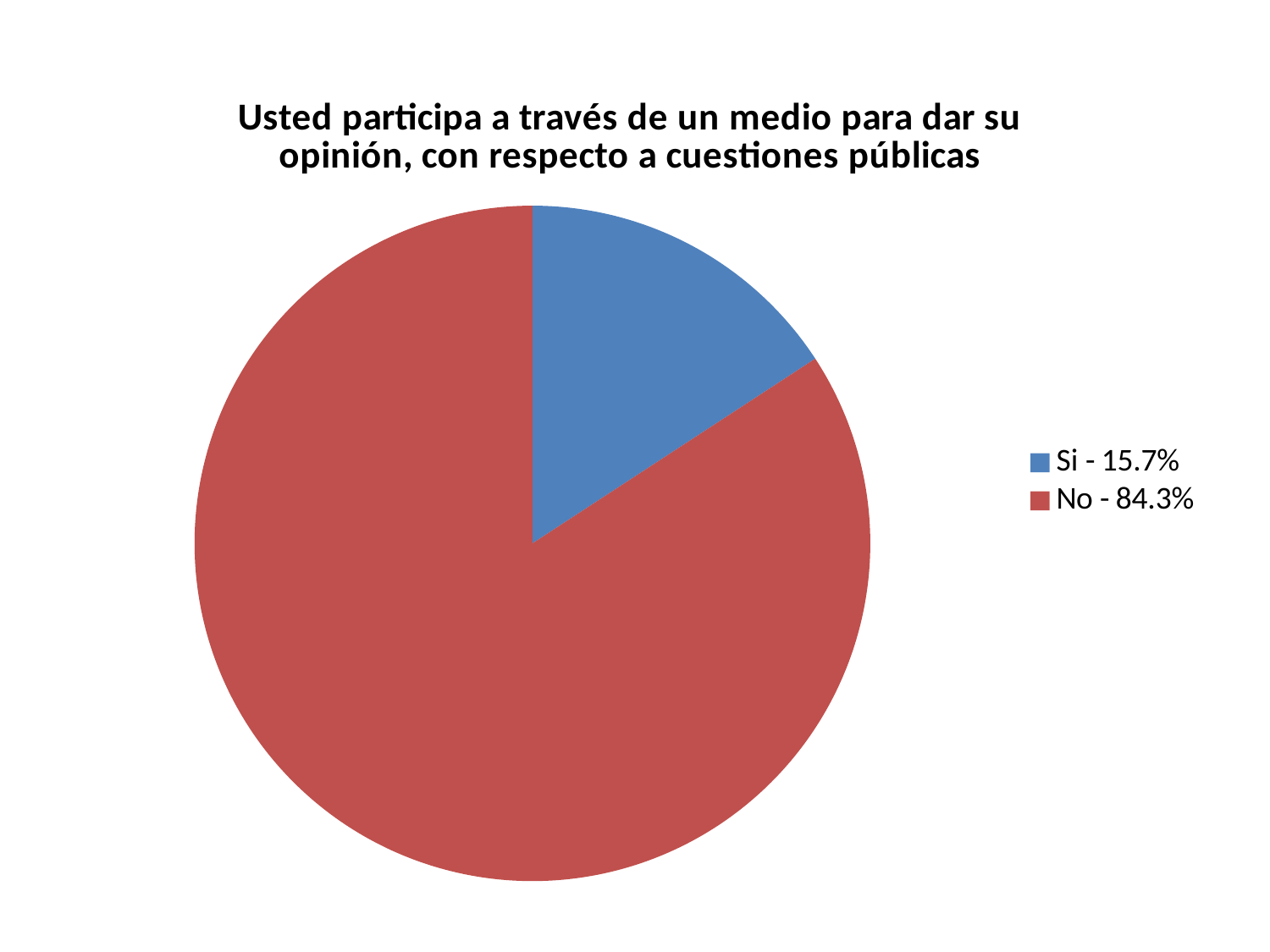

### Chart: Usted participa a través de un medio para dar su opinión, con respecto a cuestiones públicas

| Category | Ventas |
|---|---|
| Si - 15.7% | 24.0 |
| No - 84.3% | 128.0 |